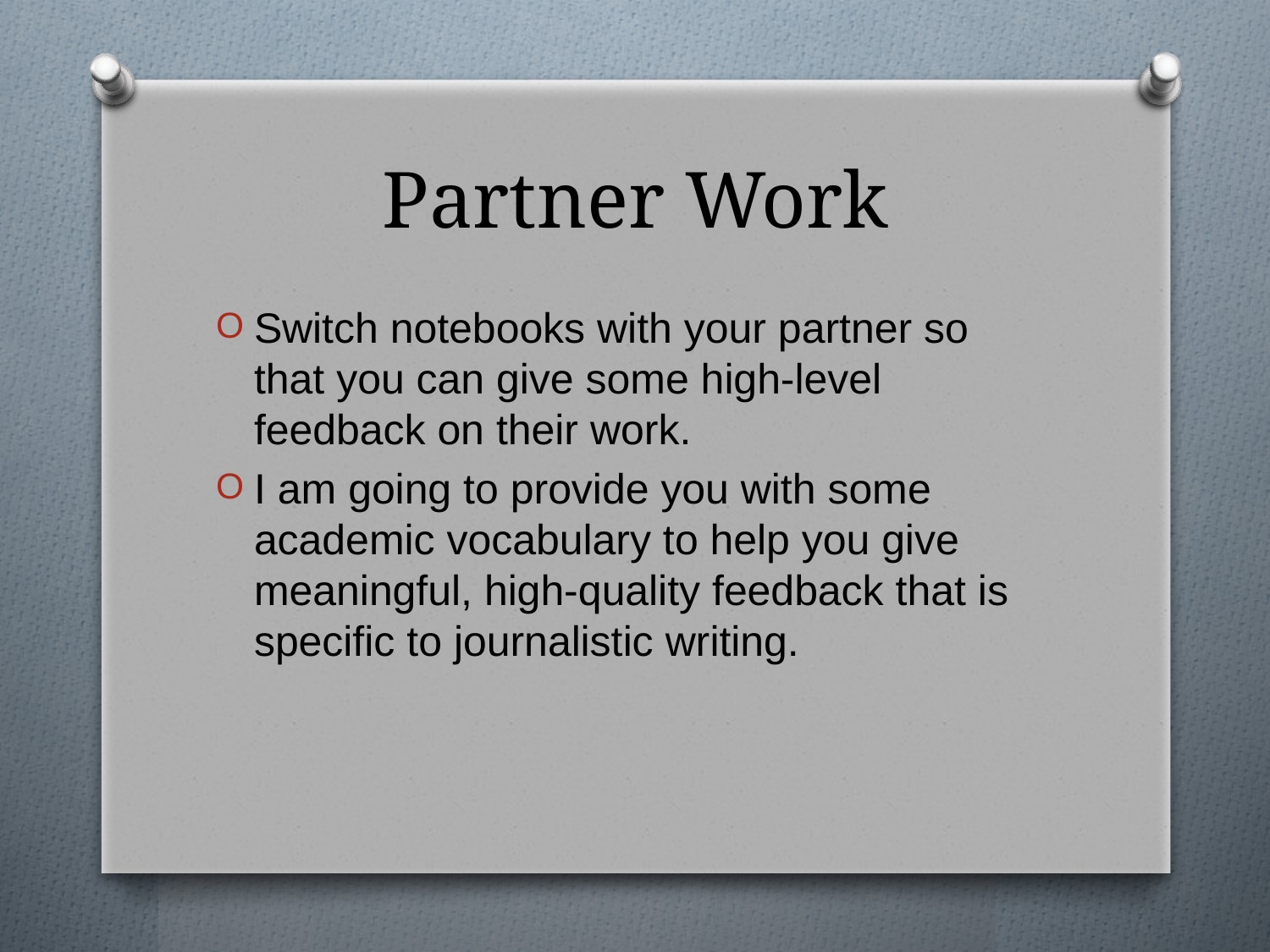

# Partner Work
Switch notebooks with your partner so that you can give some high-level feedback on their work.
I am going to provide you with some academic vocabulary to help you give meaningful, high-quality feedback that is specific to journalistic writing.